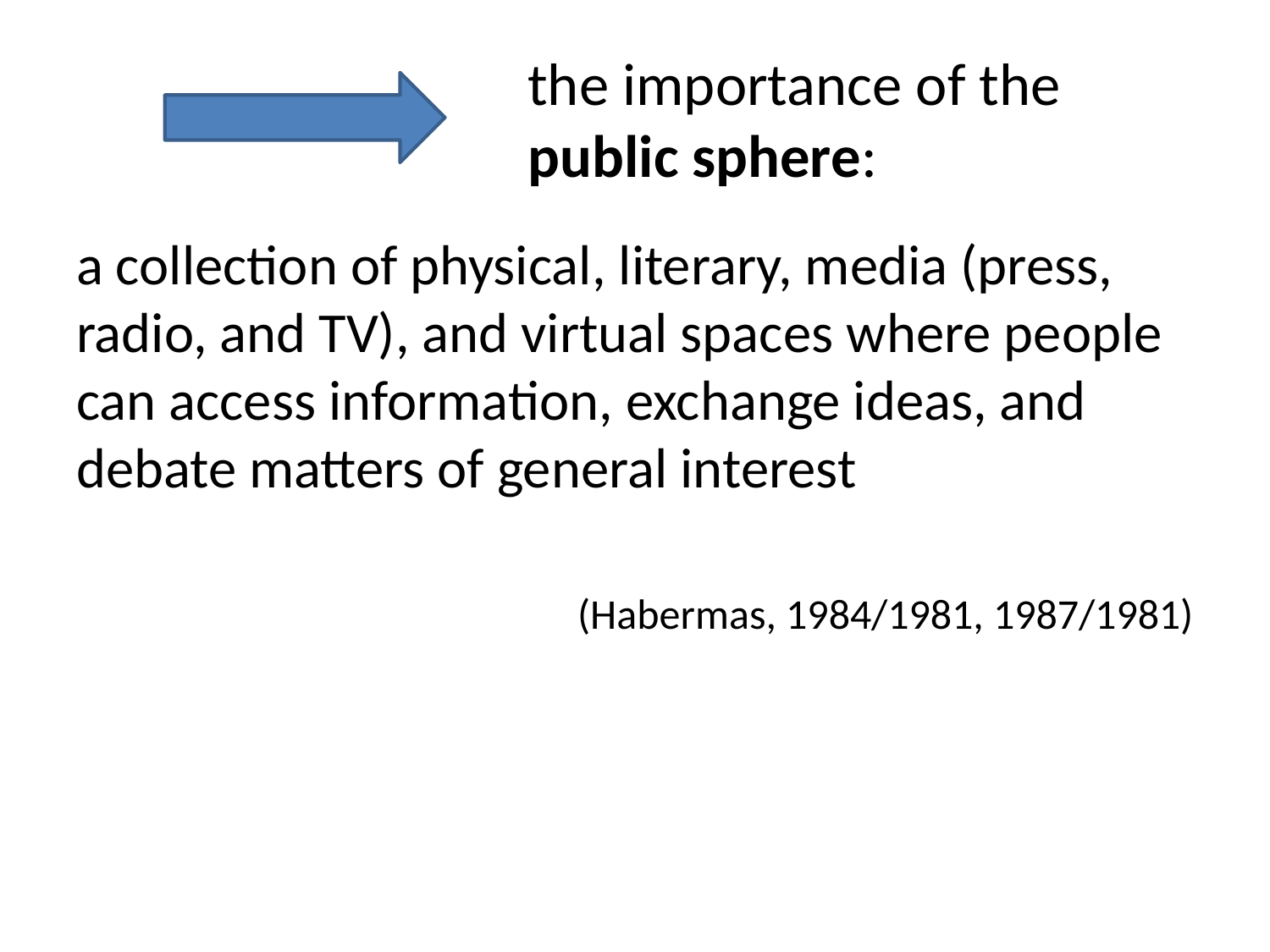

# the importance of the public sphere:

a collection of physical, literary, media (press, radio, and TV), and virtual spaces where people can access information, exchange ideas, and debate matters of general interest

(Habermas, 1984/1981, 1987/1981)